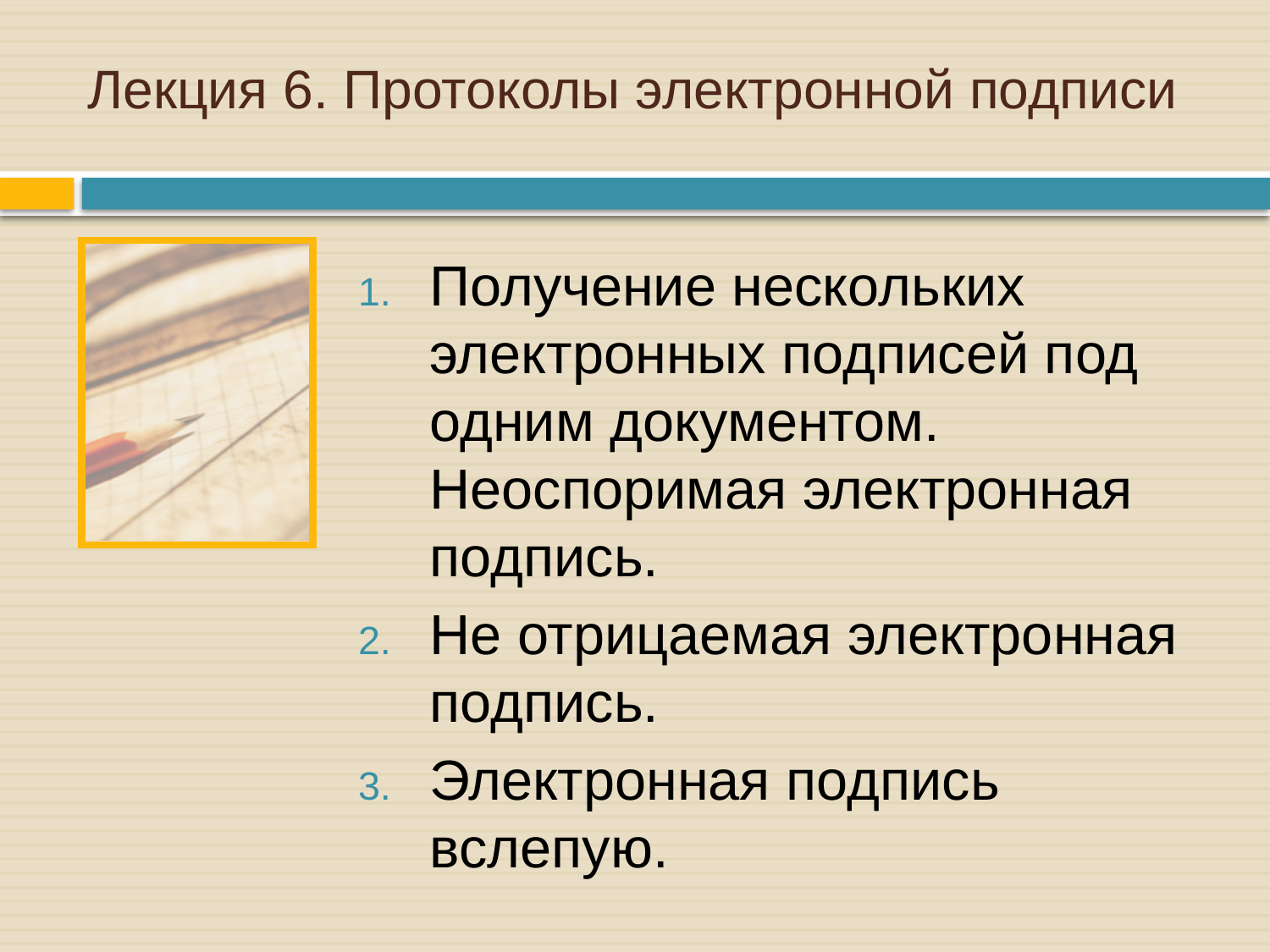

# Лекция 6. Протоколы электронной подписи
Получение нескольких электронных подписей под одним документом. Неоспоримая электронная подпись.
Не отрицаемая электронная подпись.
Электронная подпись вслепую.